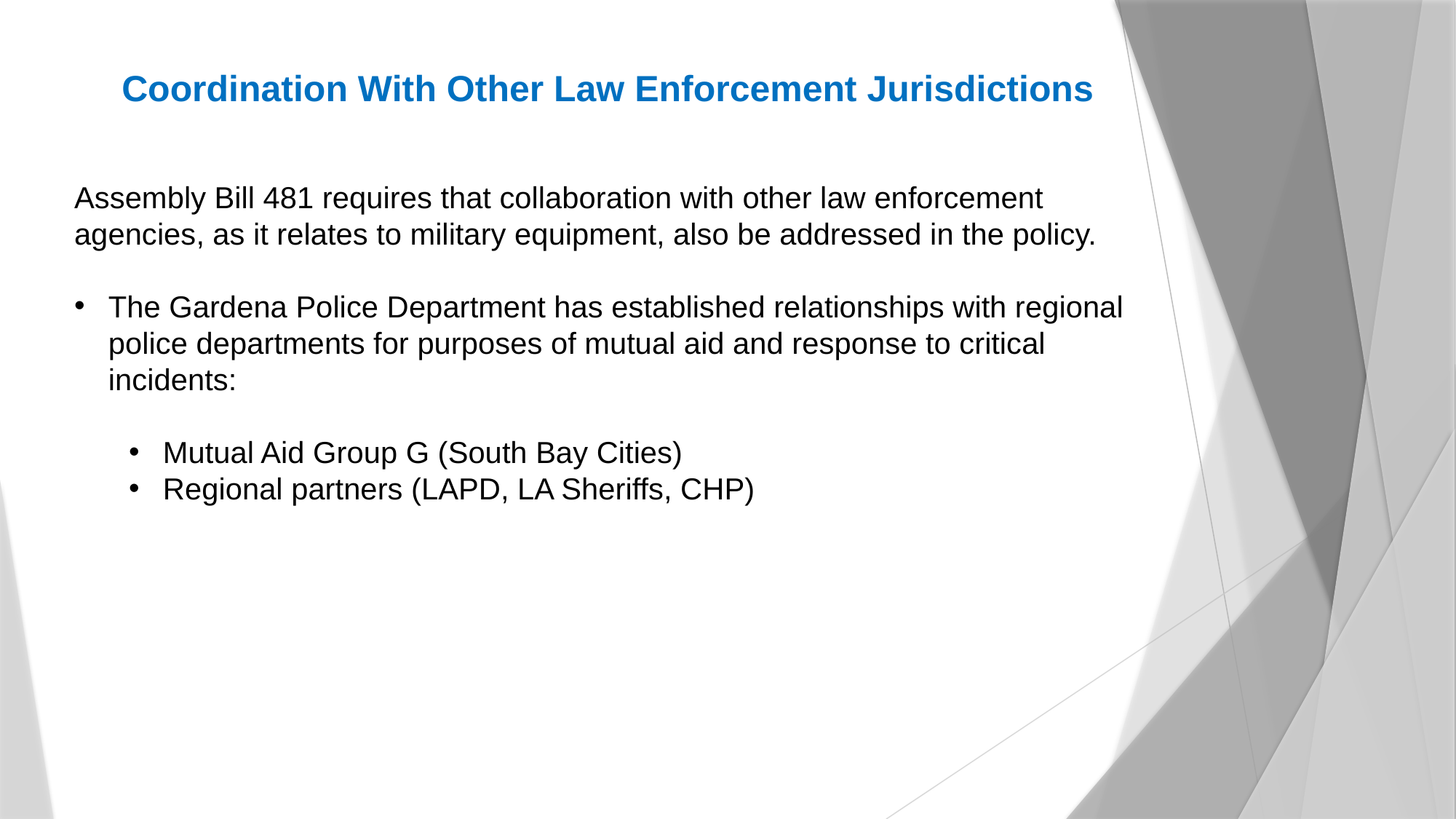

Coordination With Other Law Enforcement Jurisdictions

Assembly Bill 481 requires that collaboration with other law enforcement agencies, as it relates to military equipment, also be addressed in the policy.

The Gardena Police Department has established relationships with regional police departments for purposes of mutual aid and response to critical incidents:

Mutual Aid Group G (South Bay Cities)
Regional partners (LAPD, LA Sheriffs, CHP)